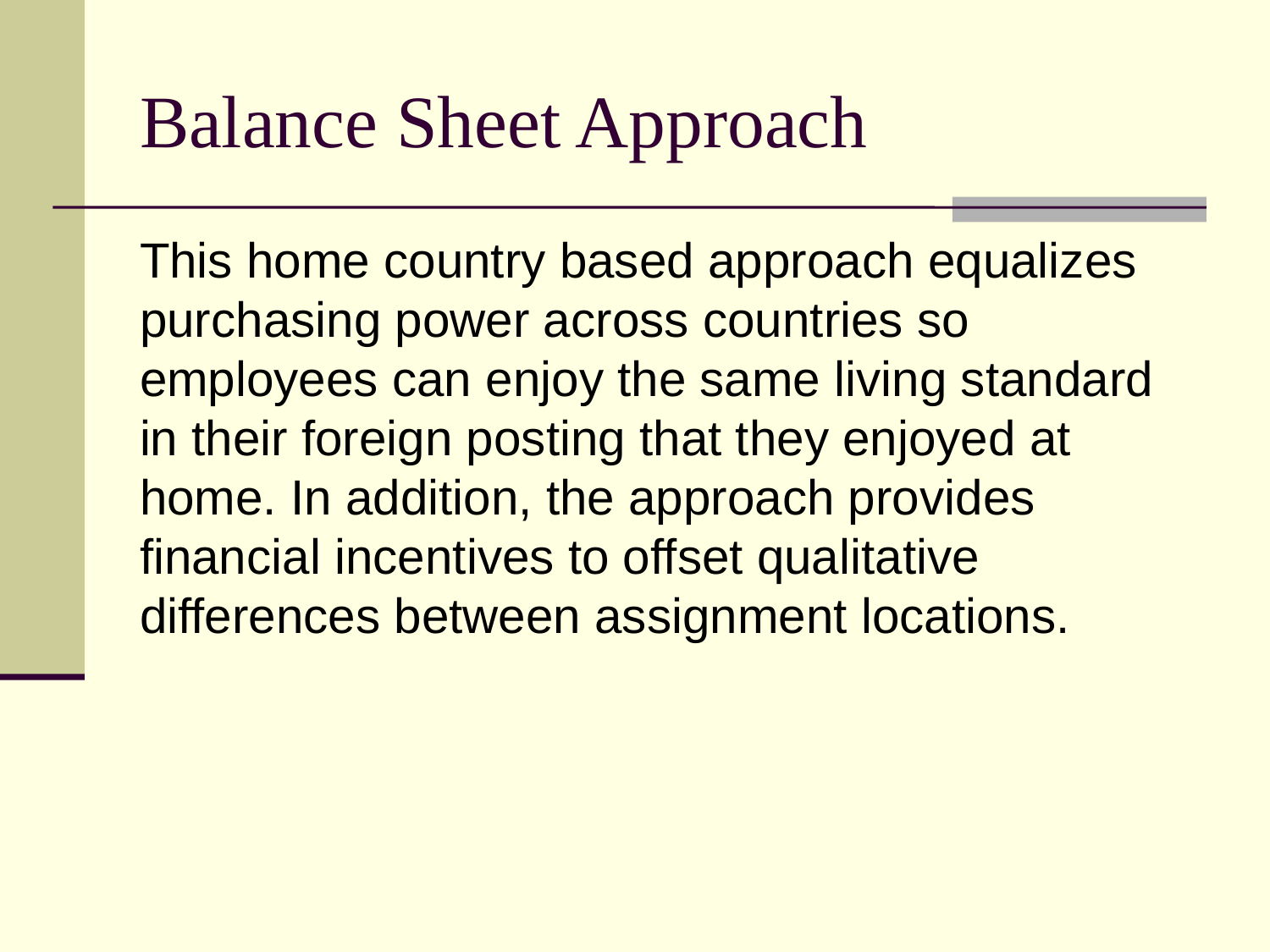

# Balance Sheet Approach
This home country based approach equalizes purchasing power across countries so employees can enjoy the same living standard in their foreign posting that they enjoyed at home. In addition, the approach provides financial incentives to offset qualitative differences between assignment locations.